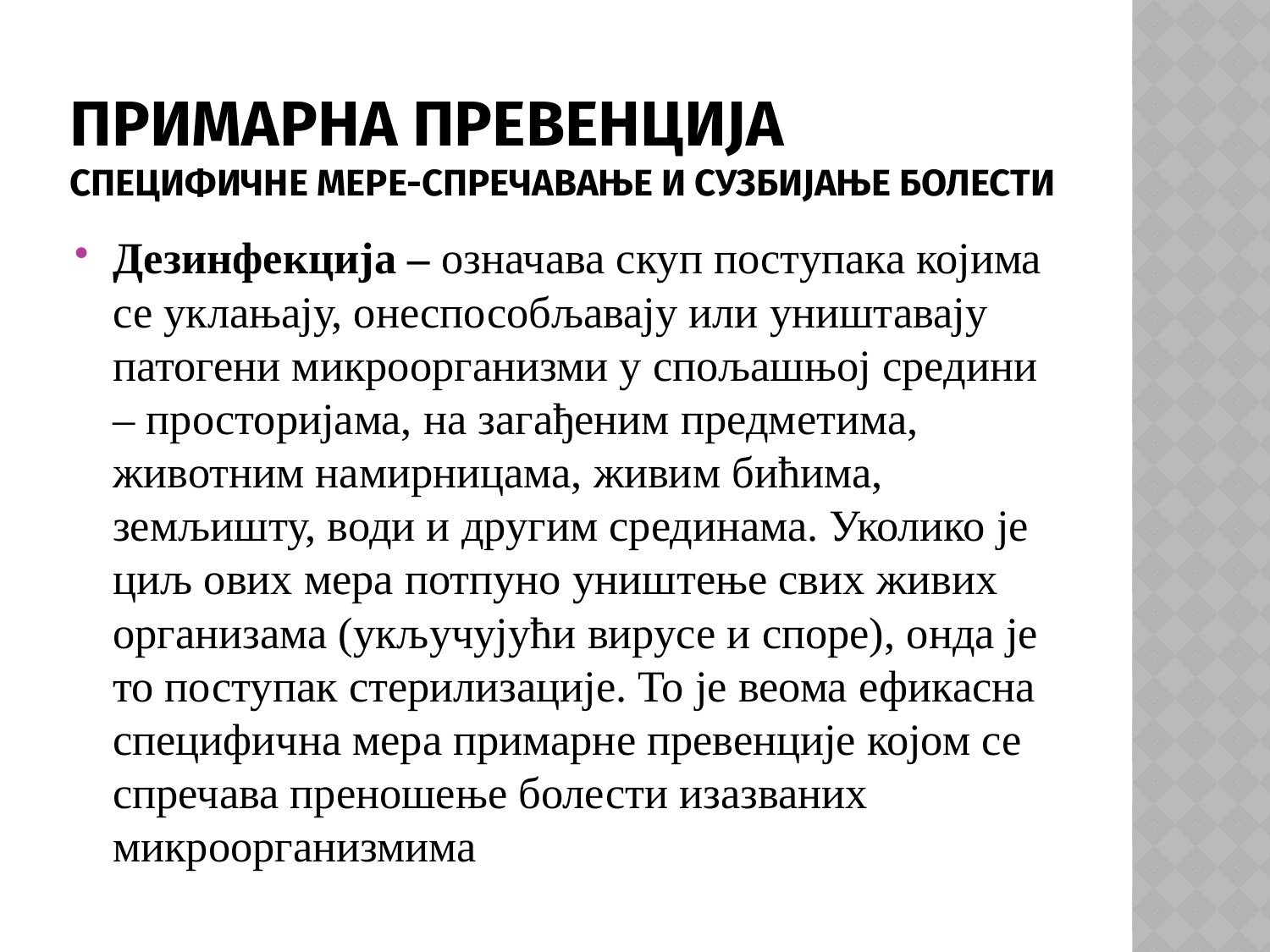

# Примарна превенција Специфичне мере-спречавање и сузбијање болести
Дезинфекција – означава скуп поступака којима се уклањају, онеспособљавају или уништавају патогени микроорганизми у спољашњој средини – просторијама, на загађеним предметима, животним намирницама, живим бићима, земљишту, води и другим срединама. Уколико је циљ ових мера потпуно уништење свих живих организама (укључујући вирусе и споре), онда је то поступак стерилизације. То је веома ефикасна специфична мера примарне превенције којом се спречава преношење болести изазваних микроорганизмима